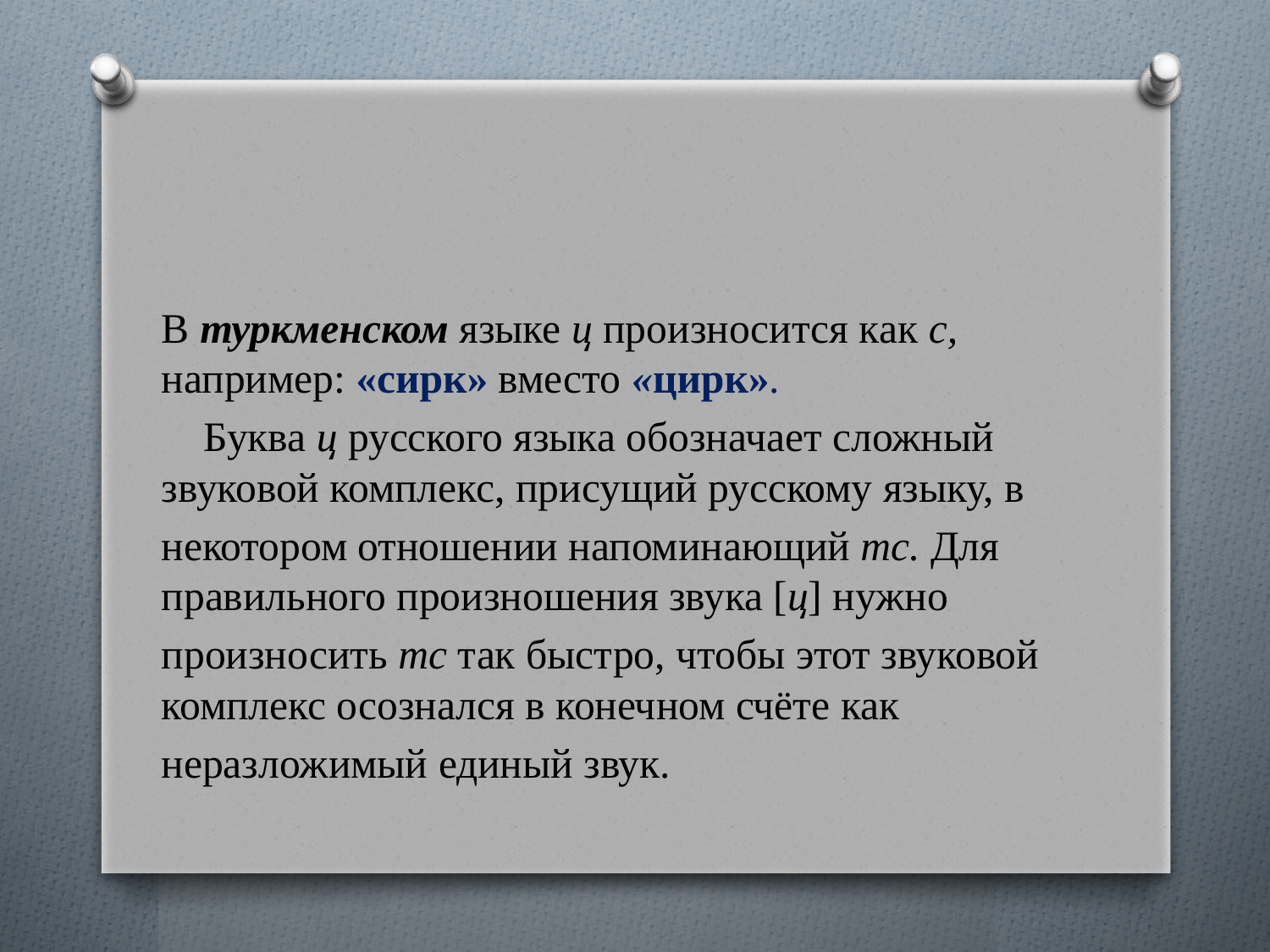

#

В туркменском языке ц произносится как с, например: «сирк» вместо «цирк».
    Буква ц русского языка обозначает сложный    звуковой комплекс, присущий русскому языку, в
некотором отношении напоминающий тс. Для правильного произношения звука [ц] нужно
произносить тс так быстро, чтобы этот звуковой комплекс осознался в конечном счёте как
неразложимый единый звук.